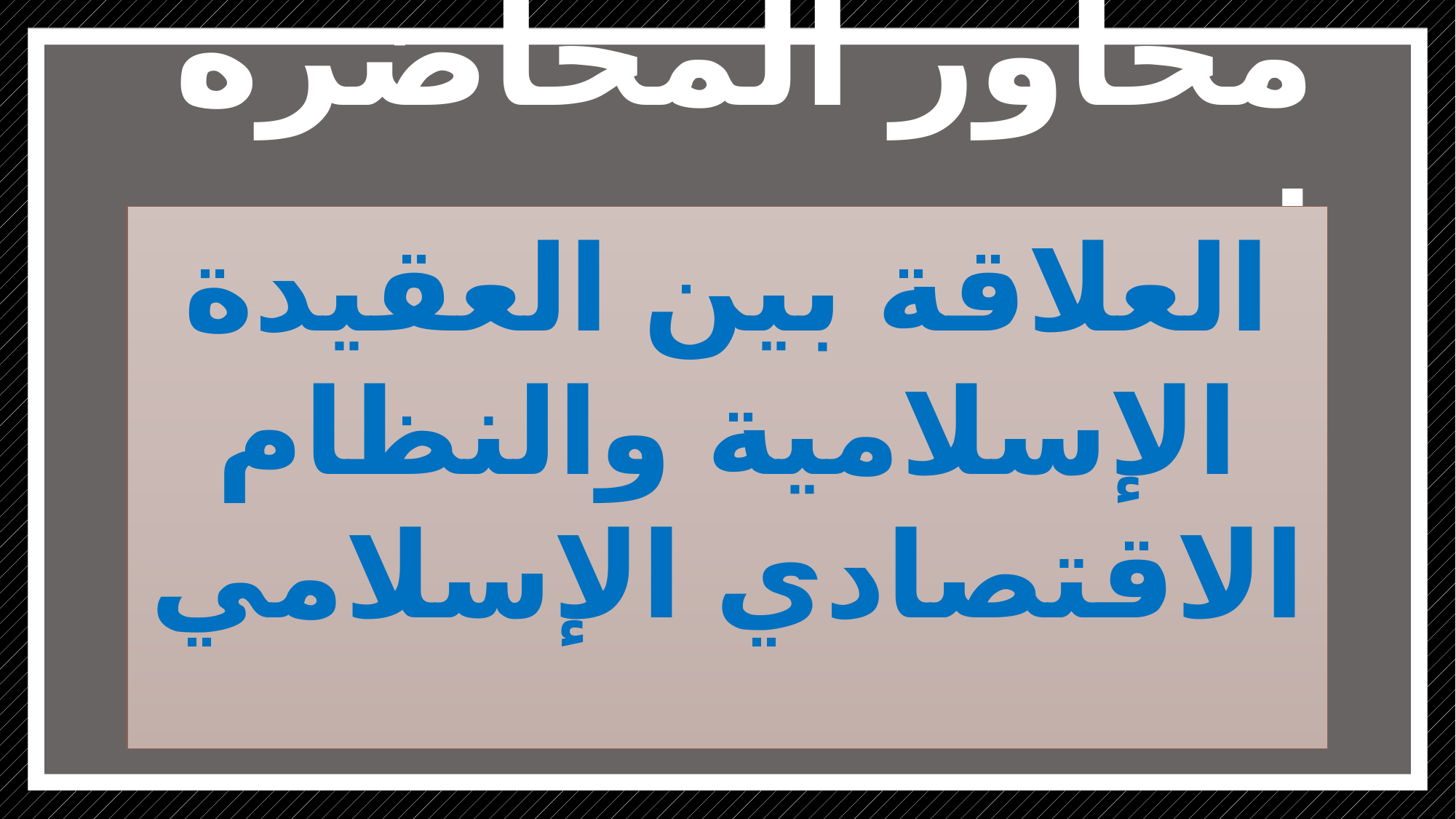

# محاور المحاضرة :
العلاقة بين العقيدة الإسلامية والنظام الاقتصادي الإسلامي